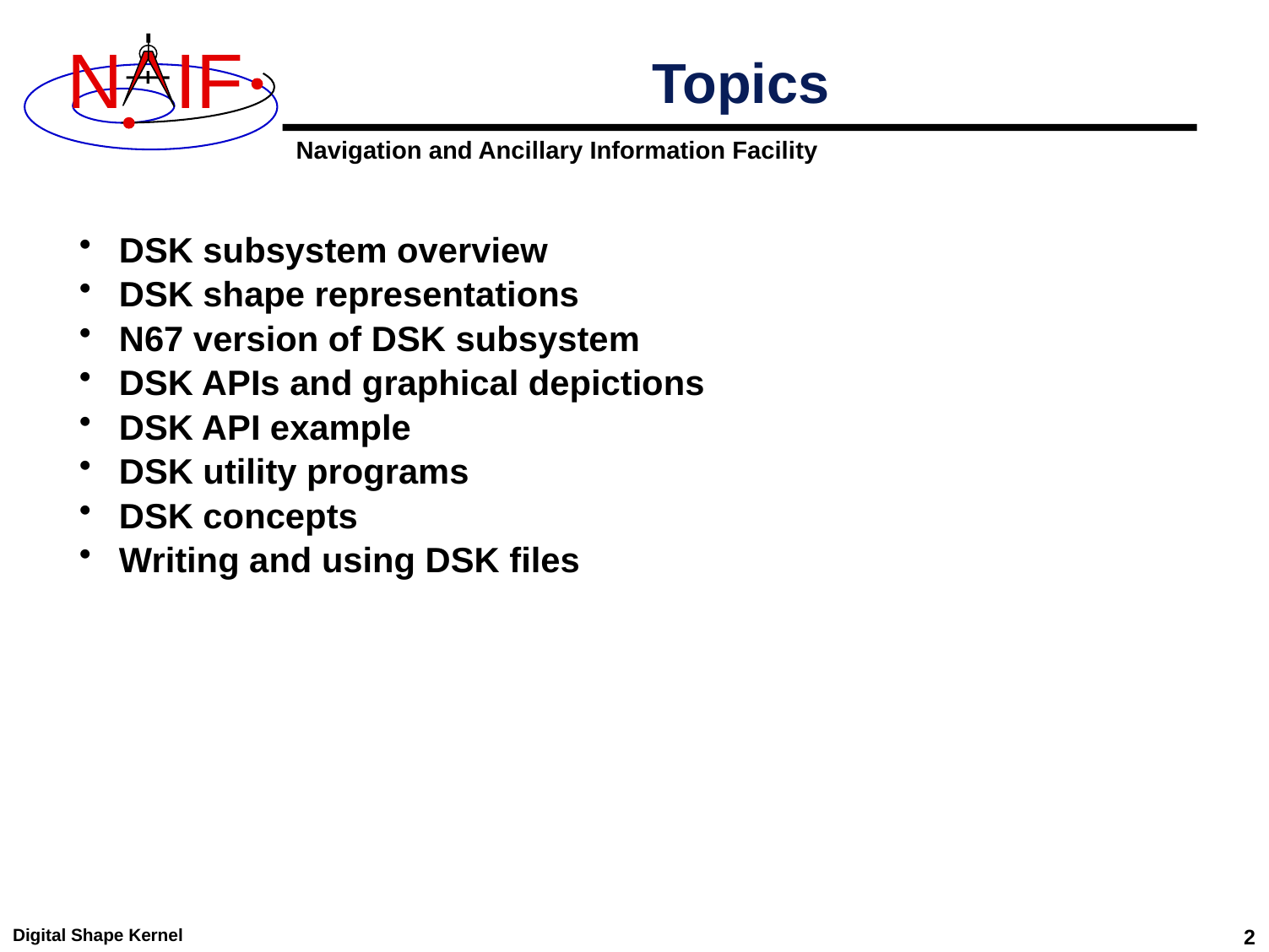

# Topics
DSK subsystem overview
DSK shape representations
N67 version of DSK subsystem
DSK APIs and graphical depictions
DSK API example
DSK utility programs
DSK concepts
Writing and using DSK files
Digital Shape Kernel
2